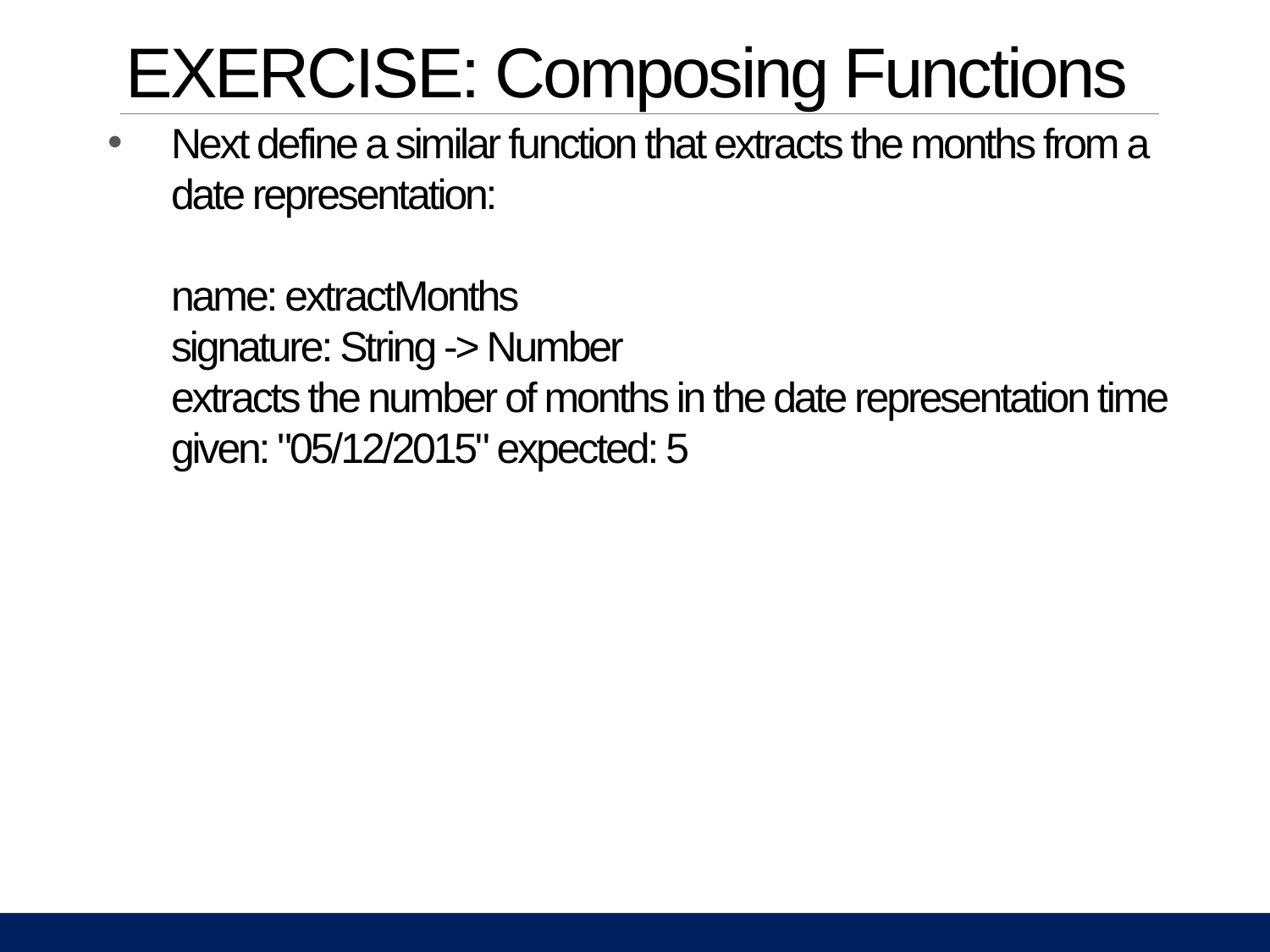

# EXERCISE: Composing Functions
Next define a similar function that extracts the months from a date representation:
name: extractMonths
signature: String -> Number
extracts the number of months in the date representation time
given: "05/12/2015" expected: 5